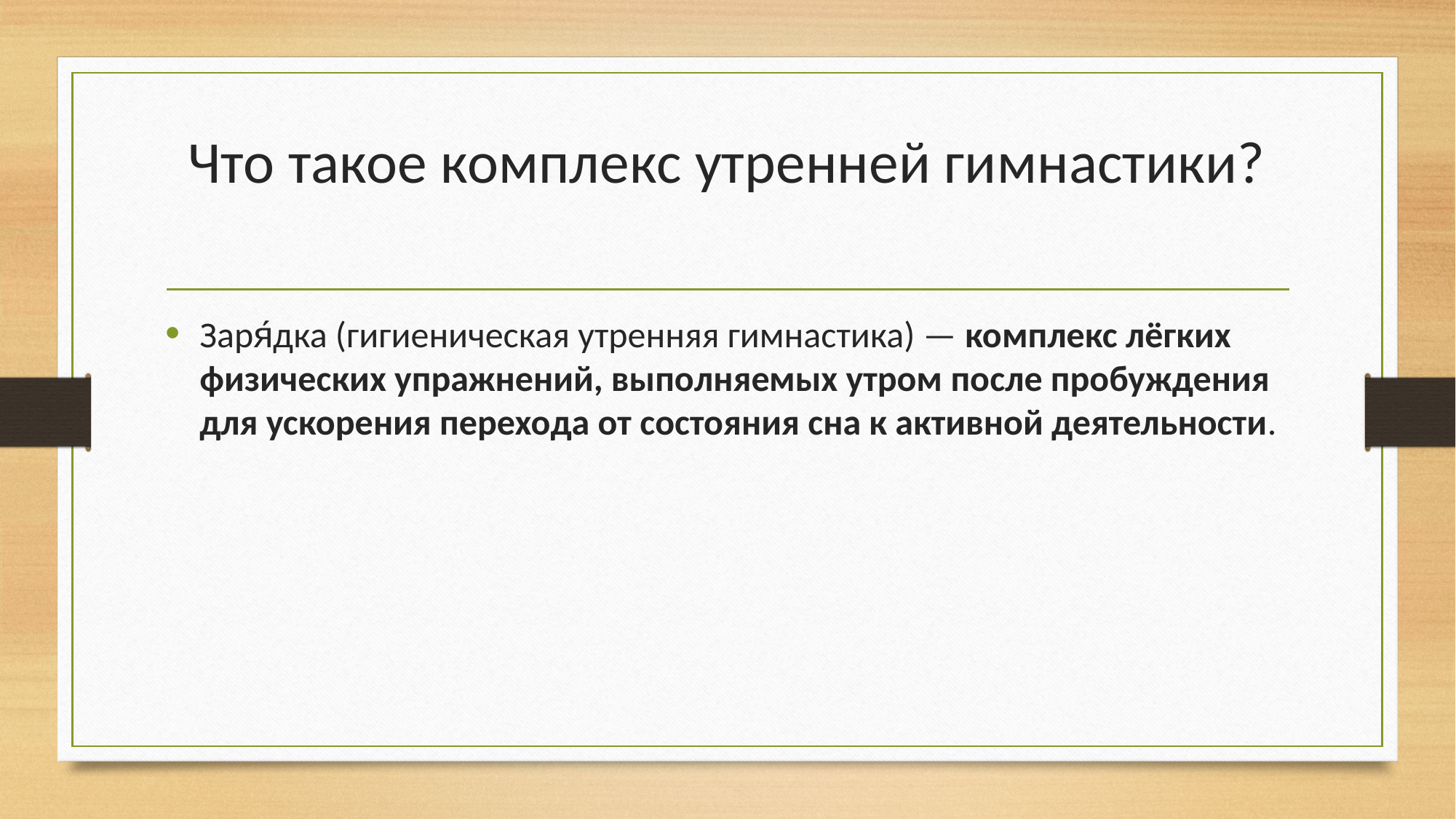

# Что такое комплекс утренней гимнастики?
Заря́дка (гигиеническая утренняя гимнастика) — комплекс лёгких физических упражнений, выполняемых утром после пробуждения для ускорения перехода от состояния сна к активной деятельности.